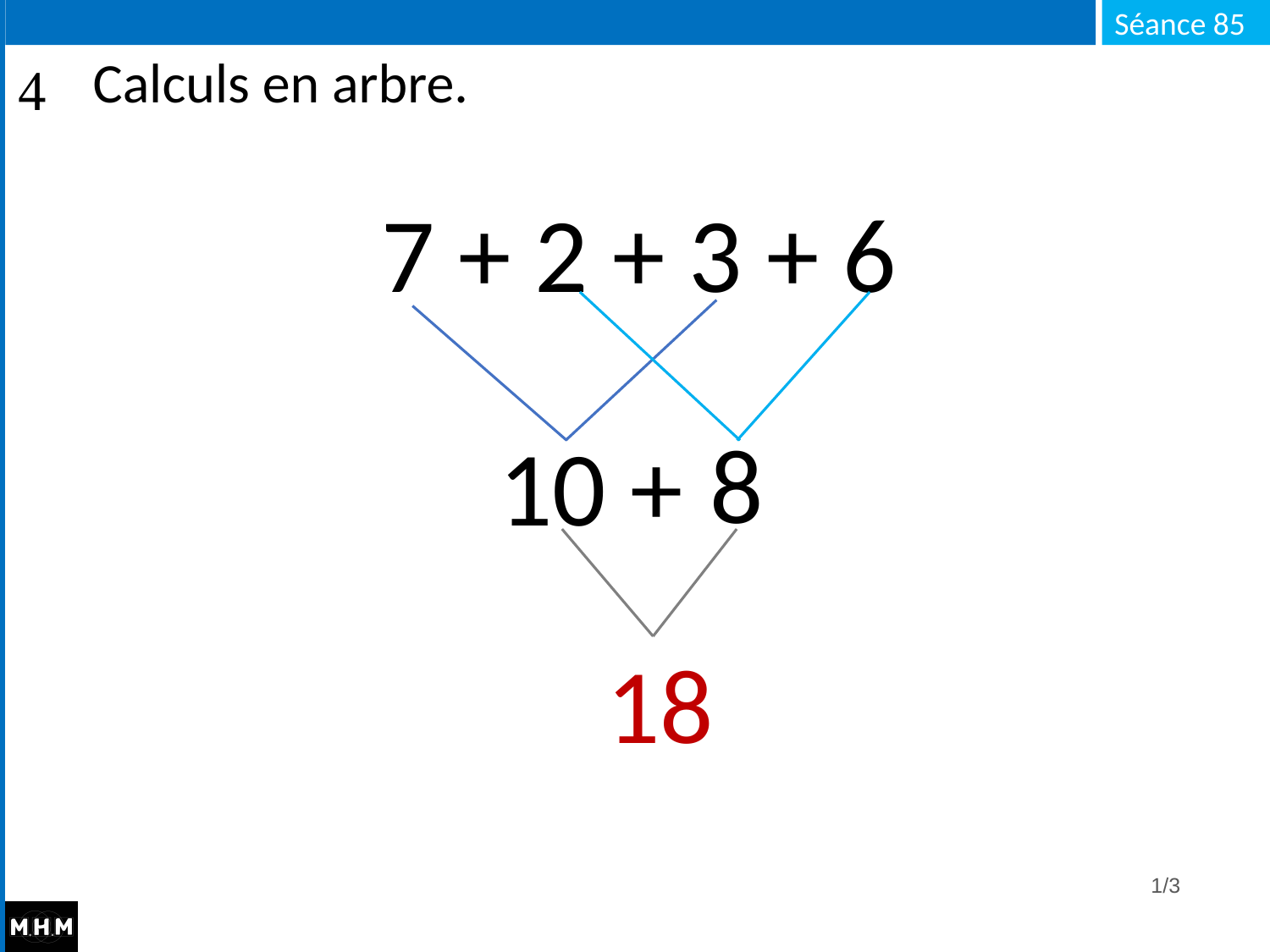

# Calculs en arbre.
7 + 2 + 3 + 6
8
10 +
18
1/3